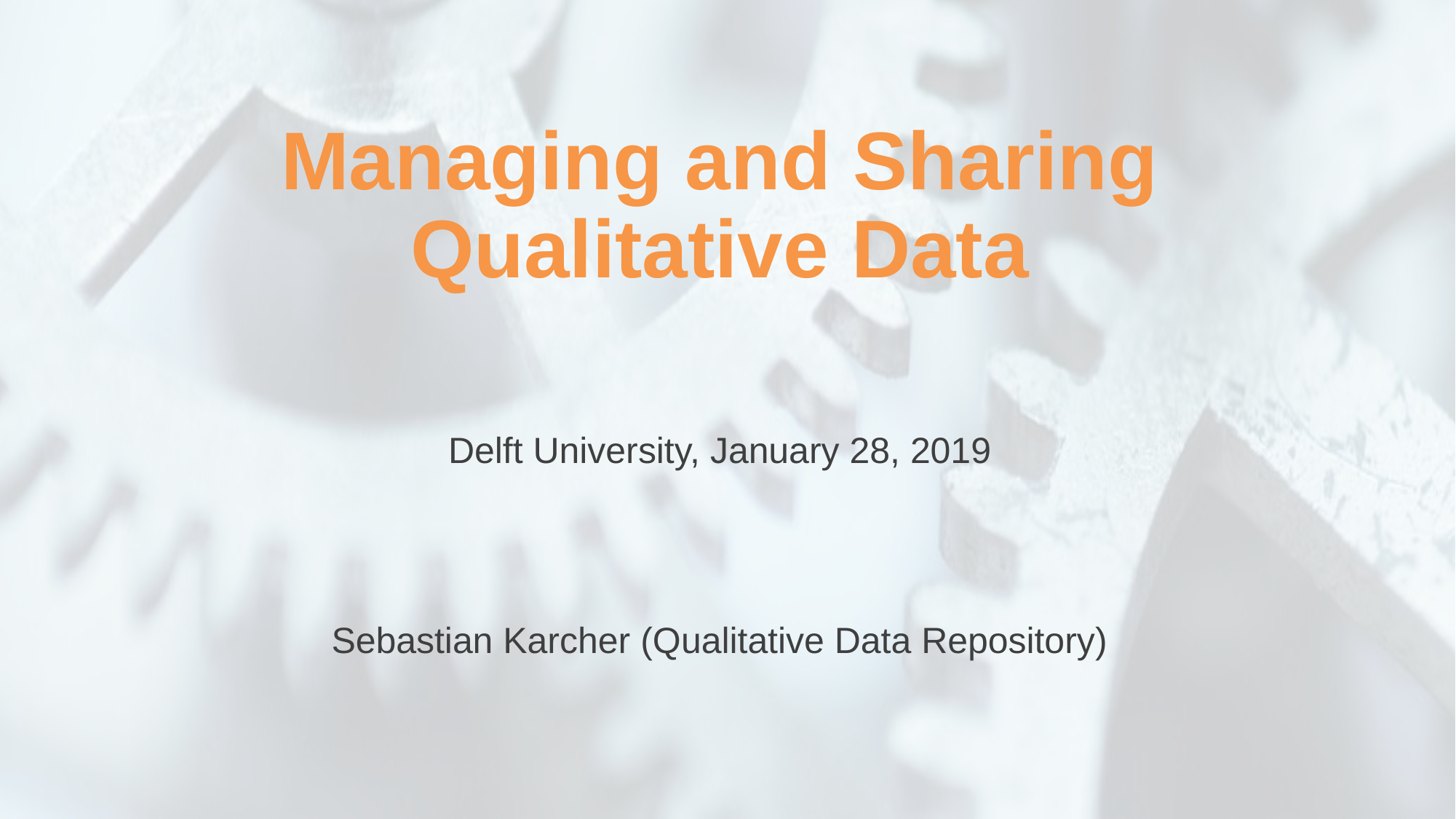

# Managing and Sharing Qualitative Data
Delft University, January 28, 2019

Sebastian Karcher (Qualitative Data Repository)